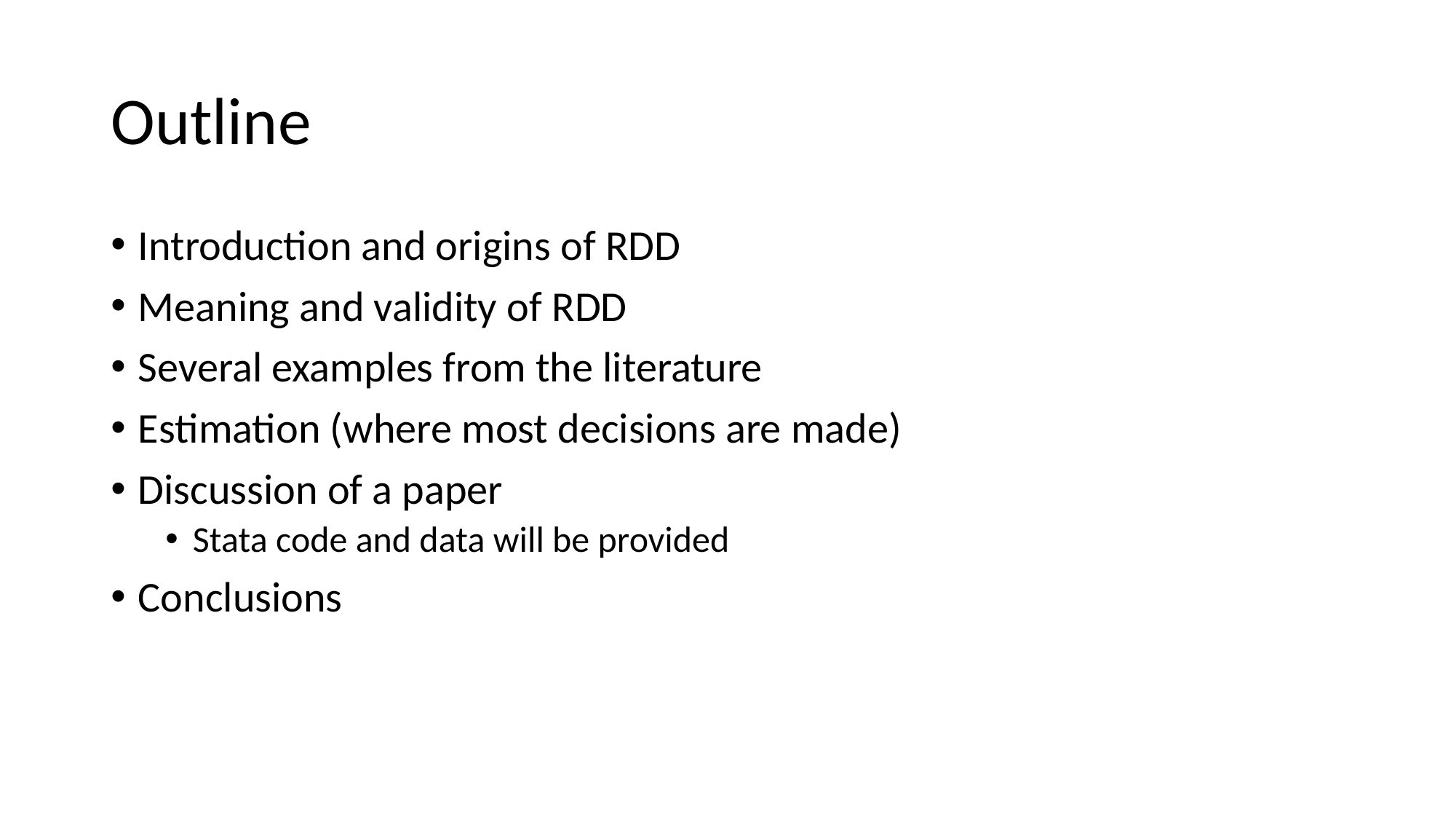

# Outline
Introduction and origins of RDD
Meaning and validity of RDD
Several examples from the literature
Estimation (where most decisions are made)
Discussion of a paper
Stata code and data will be provided
Conclusions